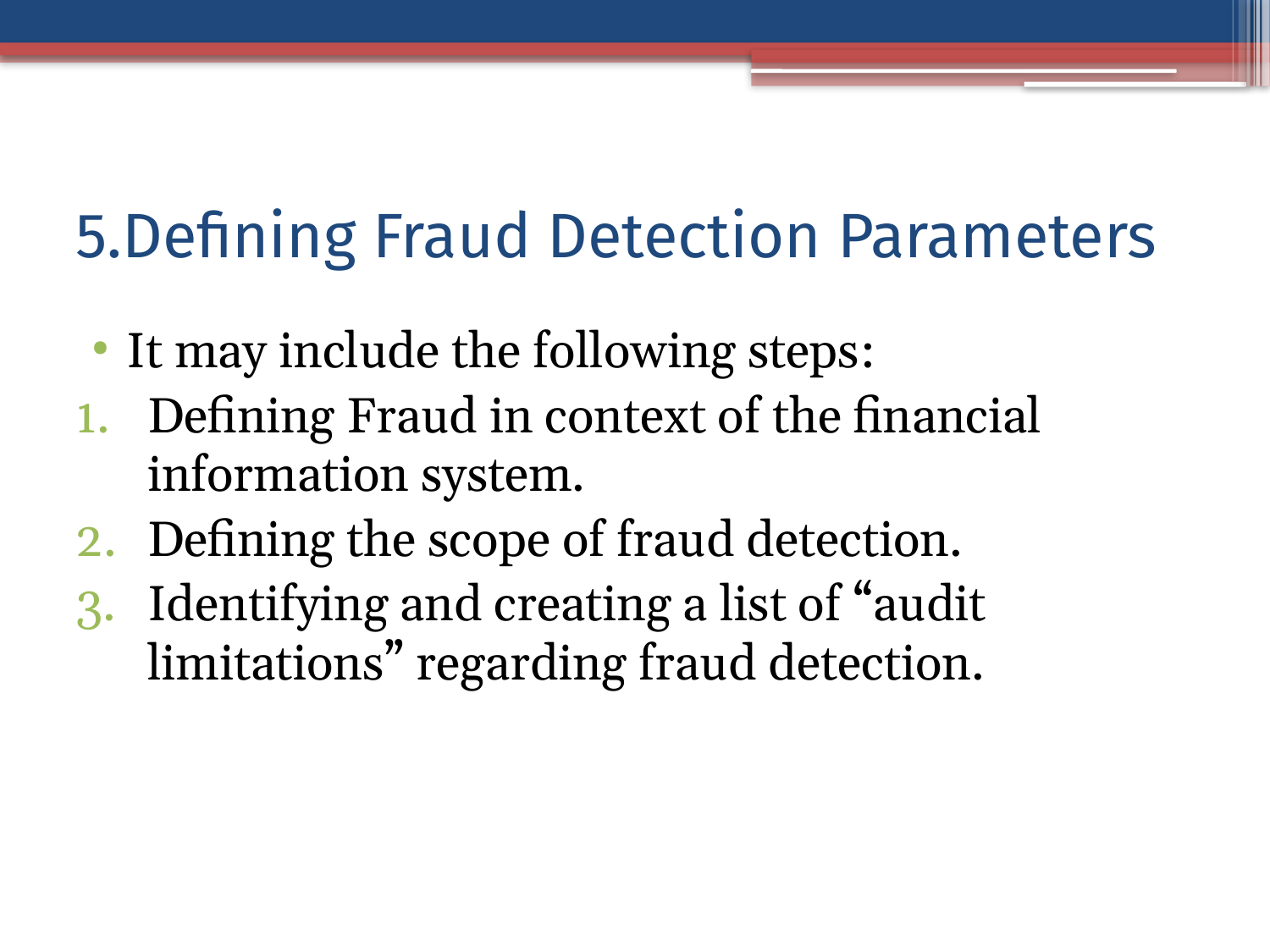

# 5.Defining Fraud Detection Parameters
It may include the following steps:
Defining Fraud in context of the financial information system.
Defining the scope of fraud detection.
Identifying and creating a list of “audit limitations” regarding fraud detection.